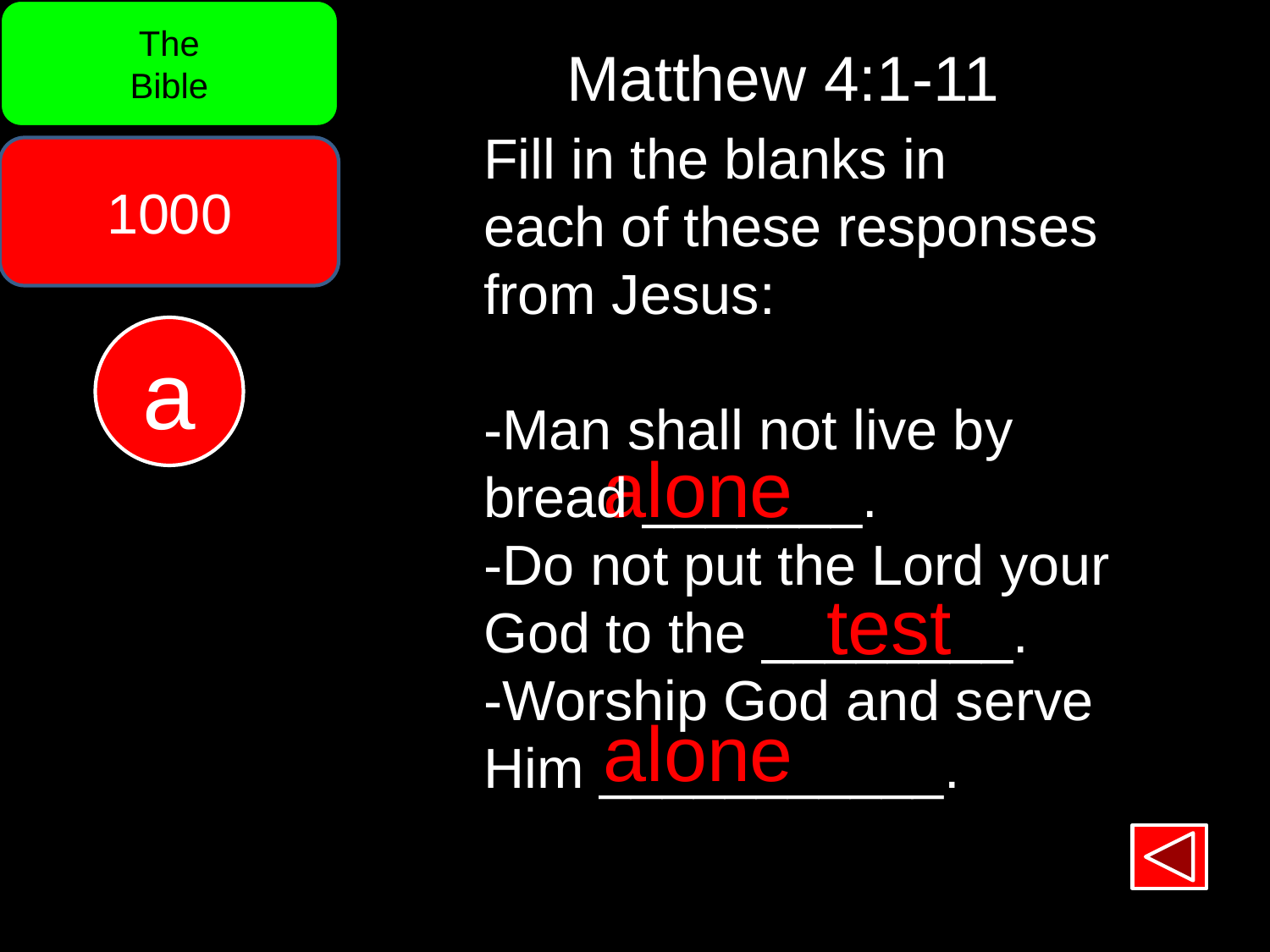

The
Bible
Matthew 4:1-11
Fill in the blanks in
each of these responses
from Jesus:

-Man shall not live by
bread _______.
-Do not put the Lord your
God to the ________.
-Worship God and serve
Him ___________.
1000
a
alone
test
alone